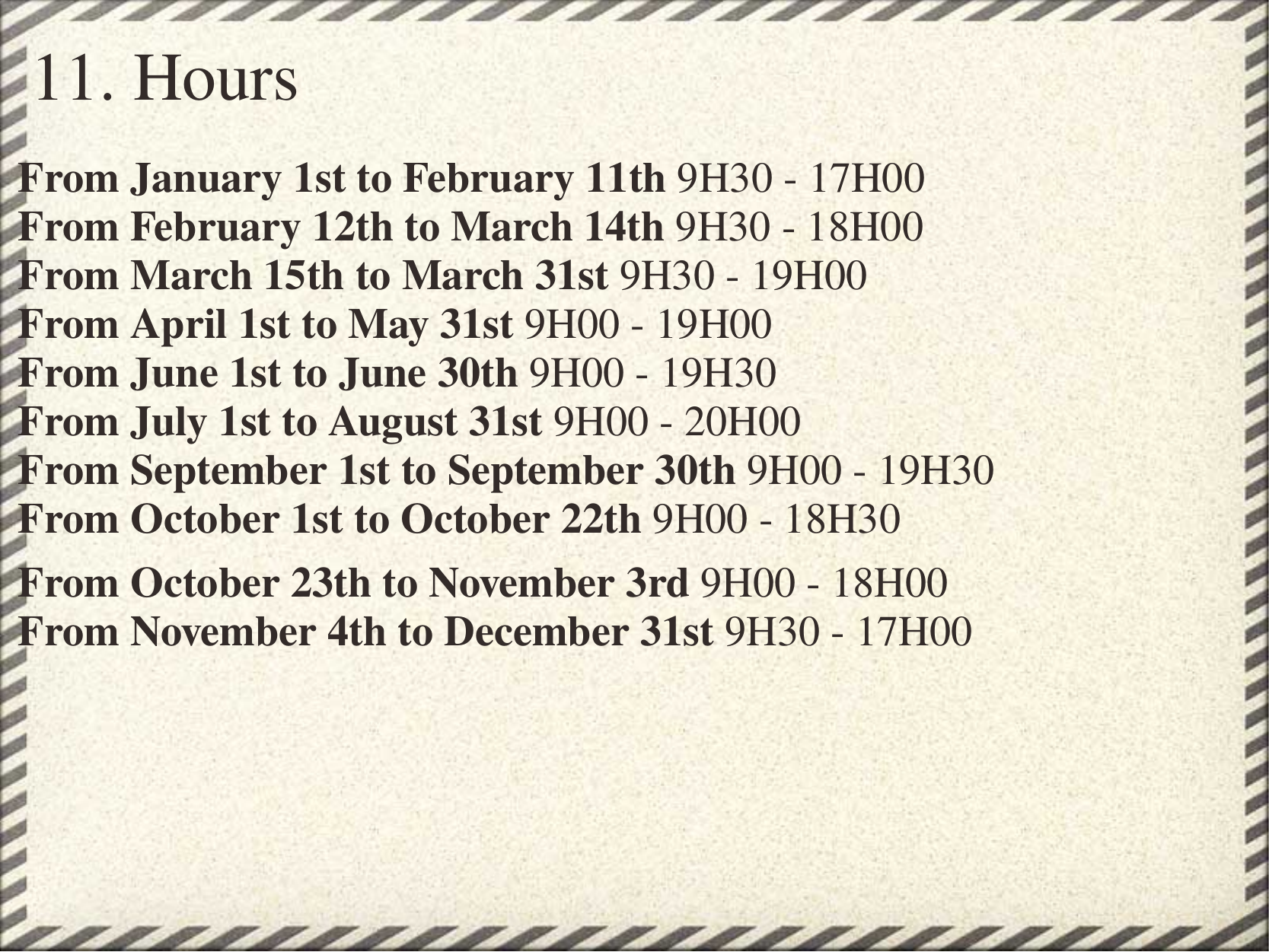

# 11. Hours

From January 1st to February 11th 9H30 - 17H00
From February 12th to March 14th 9H30 - 18H00
From March 15th to March 31st 9H30 - 19H00
From April 1st to May 31st 9H00 - 19H00
From June 1st to June 30th 9H00 - 19H30
From July 1st to August 31st 9H00 - 20H00
From September 1st to September 30th 9H00 - 19H30
From October 1st to October 22th 9H00 - 18H30

From October 23th to November 3rd 9H00 - 18H00
From November 4th to December 31st 9H30 - 17H00